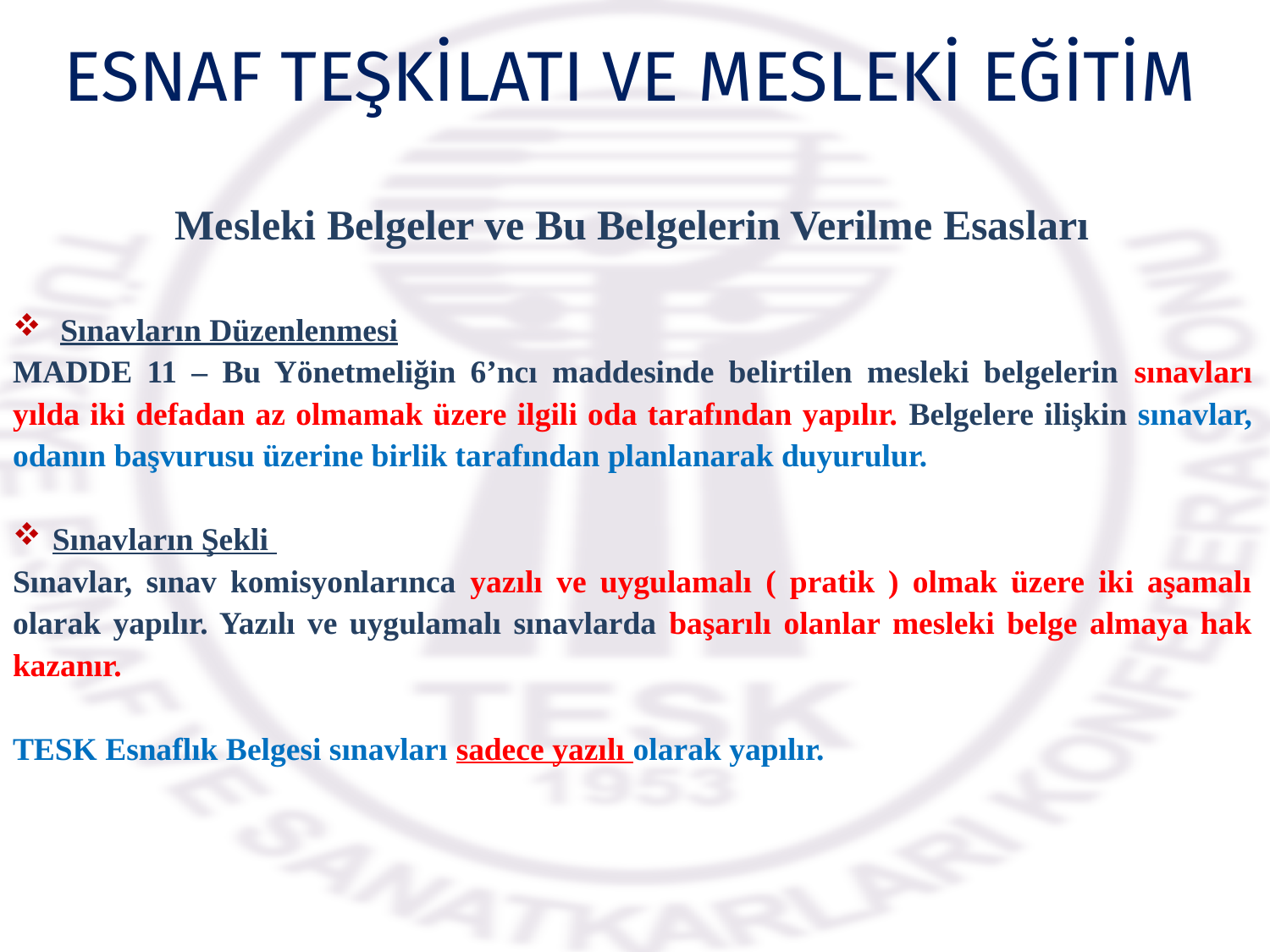

ESNAF TEŞKİLATI VE MESLEKİ EĞİTİM
Mesleki Belgeler ve Bu Belgelerin Verilme Esasları

Sınavların Düzenlenmesi
MADDE 11 – Bu Yönetmeliğin 6’ncı maddesinde belirtilen mesleki belgelerin sınavları yılda iki defadan az olmamak üzere ilgili oda tarafından yapılır. Belgelere ilişkin sınavlar, odanın başvurusu üzerine birlik tarafından planlanarak duyurulur.

Sınavların Şekli
Sınavlar, sınav komisyonlarınca yazılı ve uygulamalı ( pratik ) olmak üzere iki aşamalı olarak yapılır. Yazılı ve uygulamalı sınavlarda başarılı olanlar mesleki belge almaya hak kazanır.

TESK Esnaflık Belgesi sınavları sadece yazılı olarak yapılır.